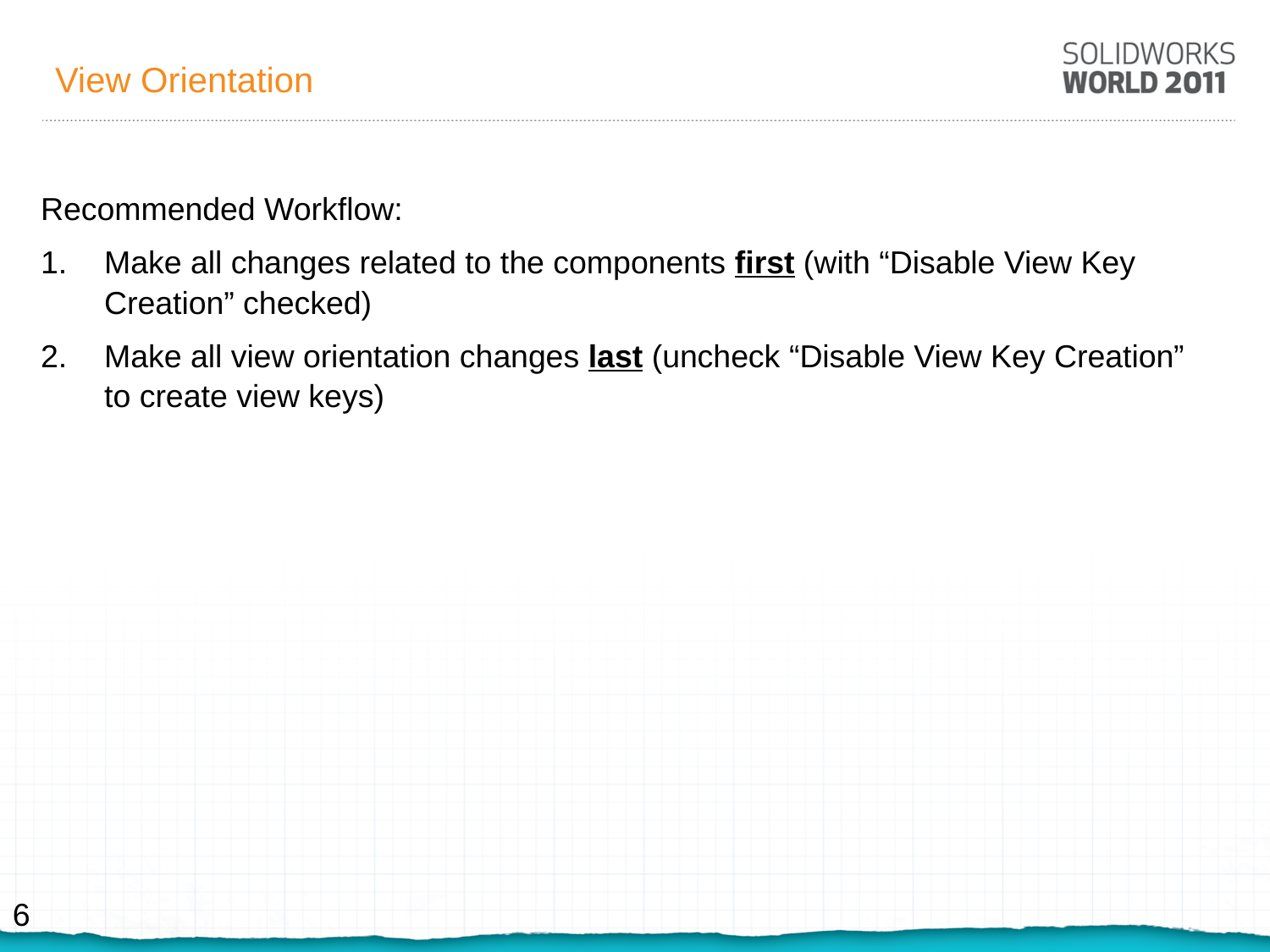

# View Orientation
Recommended Workflow:
Make all changes related to the components first (with “Disable View Key Creation” checked)
Make all view orientation changes last (uncheck “Disable View Key Creation” to create view keys)
6